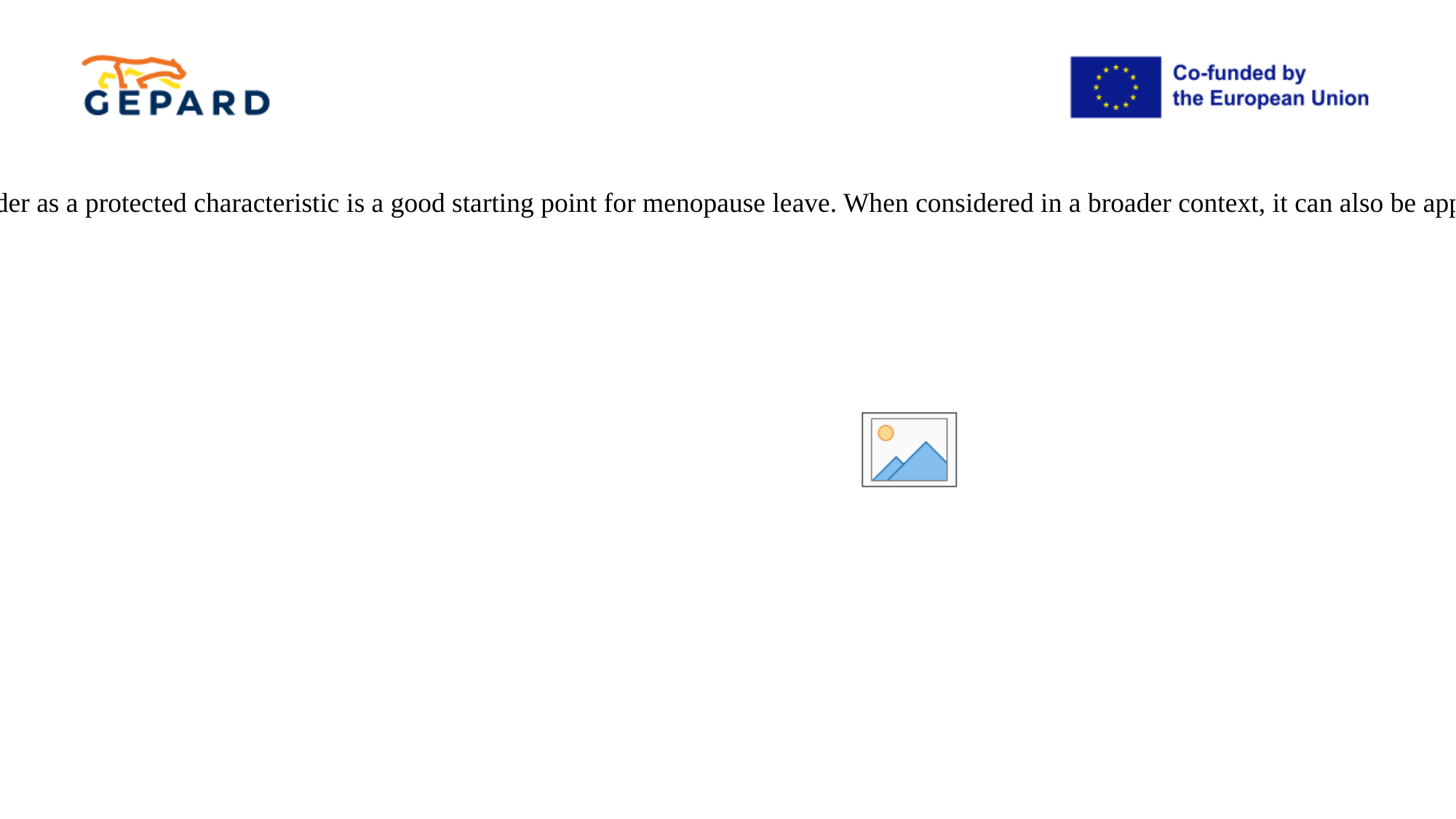

#
The need to introduce a women's leave framework, which we have mentioned, is evidenced by the recent rejection of the menopause leave bill in the UK.  It is proposed that menopause should be included as a protected characteristic in the Equality Act, which came into force in 2010. According to the UK government, gender, age and disability all fall within the scope of the Equality Act and protect unfair treatment of menopausal workers. Female gender as a protected characteristic is a good starting point for menopause leave. When considered in a broader context, it can also be applied to other women's health-related leave or absence. The UK government's position is that there are three protected characteristics associated with the menopause phenomenon: gender, age and disability. However, these are considered to be sufficient. Any additional tool would be a so-called blunt tool Ashleigh Webber: Menopause protected characteristic idea rejected, (09. Oct. 2023) https://www.personneltoday.com/hr/menopause-protected-characteristic-rejected-by-government/